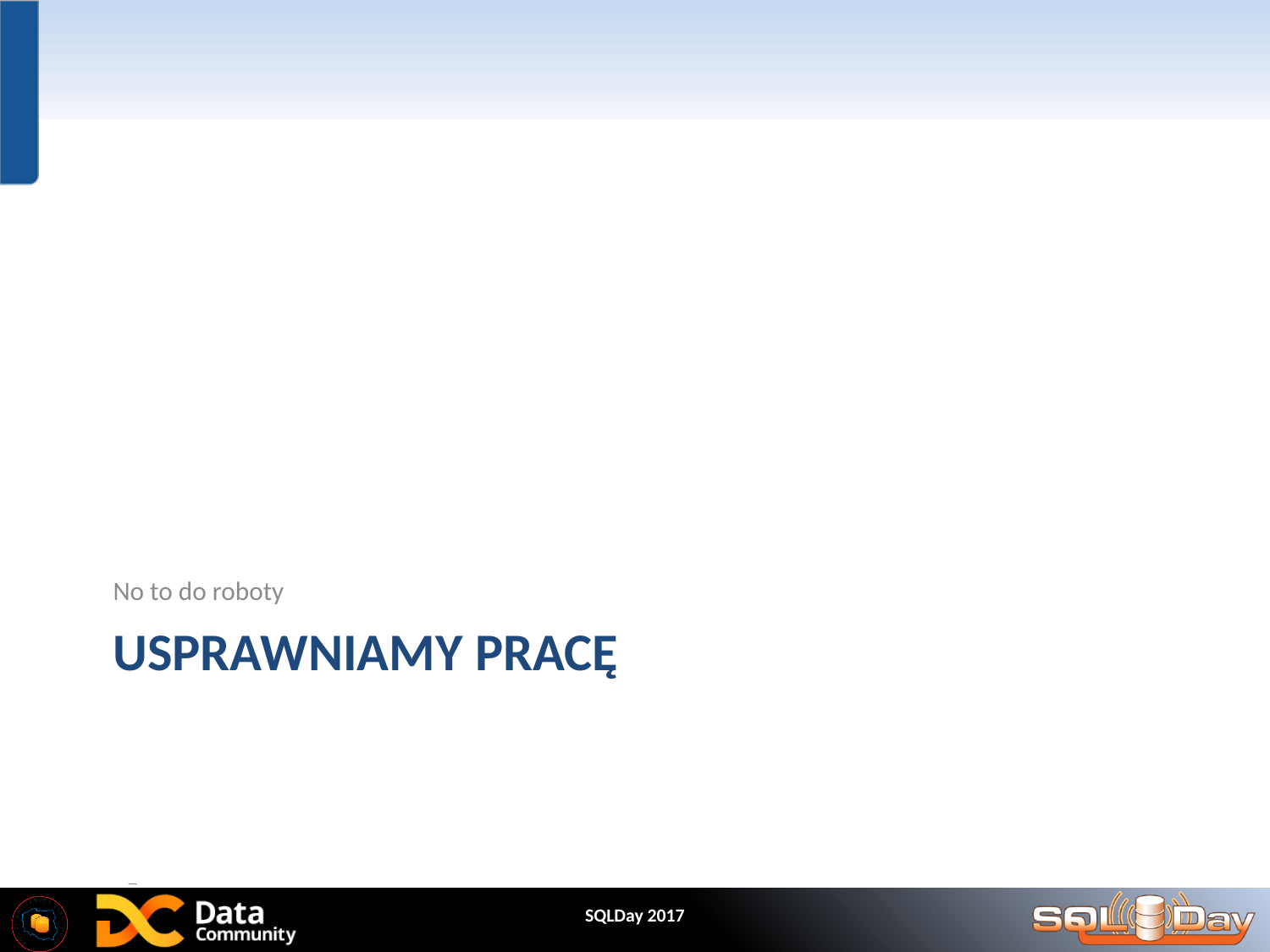

No to do roboty
# Usprawniamy pracę
SQLDay 2017